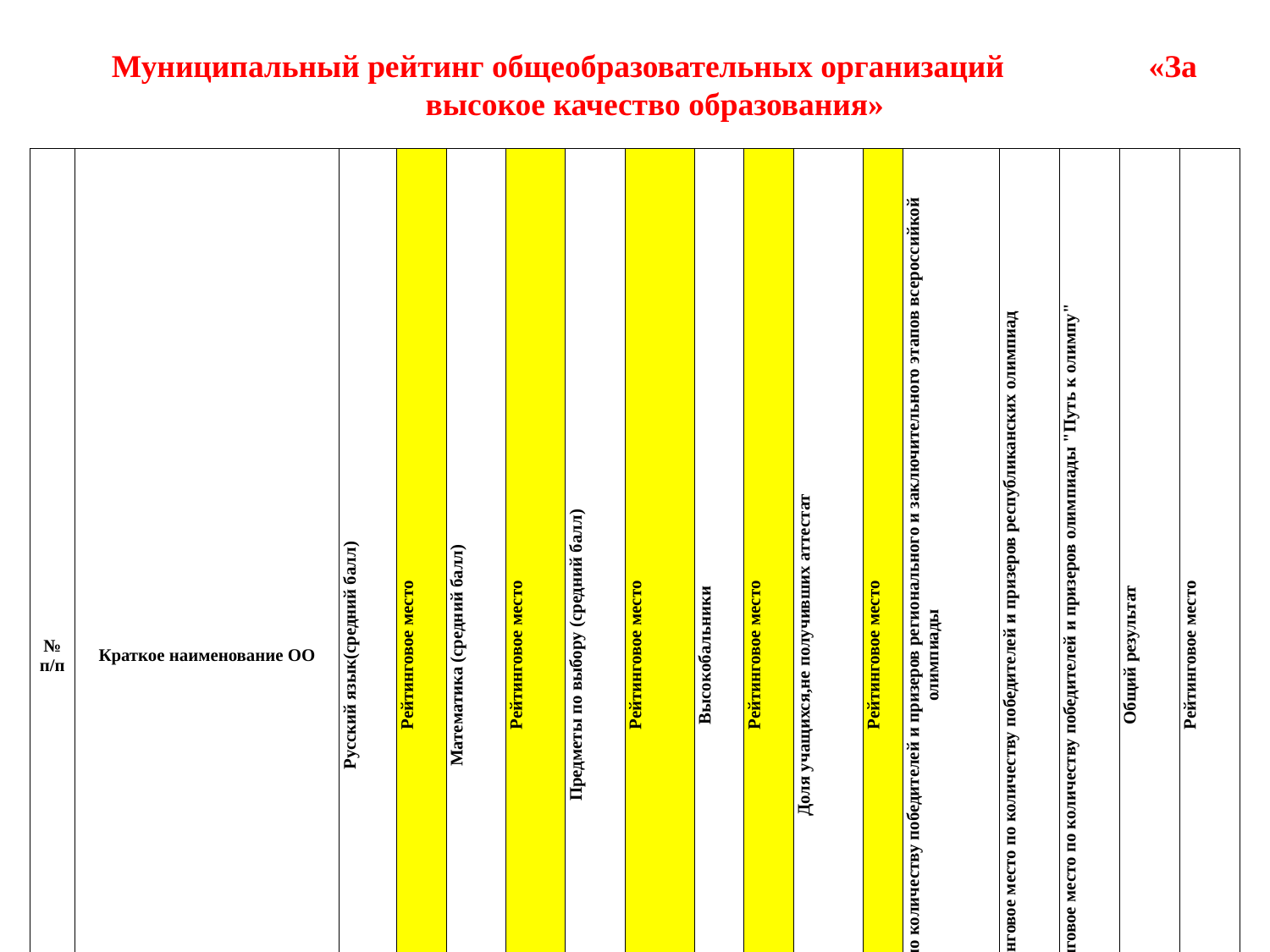

Муниципальный рейтинг общеобразовательных организаций                  «За высокое качество образования»
| № п/п | Краткое наименование ОО | Русский язык(средний балл) | Рейтинговое место | Математика (средний балл) | Рейтинговое место | Предметы по выбору (средний балл) | Рейтинговое место | Высокобальники | Рейтинговое место | Доля учащихся,не получивших аттестат | Рейтинговое место | Рейтинговое место по количеству победителей и призеров регионального и заключительного этапов всероссийкой олимпиады | Рейтинговое место по количеству победителей и призеров республиканских олимпиад | Рейтинговое место по количеству победителей и призеров олимпиады "Путь к олимпу" | Общий результат | Рейтинговое место |
| --- | --- | --- | --- | --- | --- | --- | --- | --- | --- | --- | --- | --- | --- | --- | --- | --- |
| 1 | МБОУ АСОШ №3 им.Г.С.Боровикова | 76,2 | 1 | 57,4 | 2 | 61,11 | 2 | 12% | 1 | 0 | 1 | 1 | 3 | 13 | 24 | 1 |
| 2 | МБОУ Мокрокурналинская СОШ | 74,1 | 3 | 50 | 5 | 61,36 | 1 | 12% | 1 | 0 | 1 | 2 | 3 | 13 | 29 | 2 |
| 3 | МБОУ Ромодановская СОШ | 65,5 | 8 | 70 | 1 | 60,67 | 3 | 9% | 2 | 0 | 1 | 2 | 3 | 13 | 33 | 3 |
| 4 | МБОУ Алексеевская СОШ №1 | 70,9 | 4 | 49,2 | 6 | 54,27 | 5 | 8% | 3 | 0 | 1 | 2 | 3 | 13 | 37 | 4 |
| 5 | МБОУ "Алексеевская СОШ №2" | 65,6 | 7 | 51,7 | 3 | 52,31 | 7 | 2% | 4 | 0 | 1 | 2 | 2 | 13 | 39 | 5 |
| 6 | МБОУ Билярская СОШ | 69,7 | 5 | 47,7 | 7 | 51,64 | 8 | 8% | 3 | 0 | 1 | 2 | 1 | 13 | 40 | 6 |
| 7 | МБОУ Большеполянская СОШ | 74,3 | 2 | 39 | 8 | 44,2 | 10 | 9% | 2 | 0 | 1 | 2 | 3 | 13 | 41 | 7 |
| 8 | МБОУ Среднетиганская СОШ | 61,7 | 9 | 50,7 | 4 | 52,83 | 6 | 0% | 5 | 0 | 1 | 2 | 3 | 13 | 43 | 8 |
| 9 | МБОУ Большетиганская СОШ | 68 | 6 | 34 | 10 | 39,5 | 11 | 0% | 5 | 0 | 1 | 2 | 3 | 13 | 51 | 9 |
| 10 | МБОУ Родниковская СОШ | 59 | 11 |  | 12 | 59 | 4 | 0% | 5 | 0 | 1 | 2 | 3 | 13 | 51 | 10 |
| 11 | МБОУ Куркульская СОШ | 60 | 10 | 37,7 | 9 | 47,8 | 9 | 0% | 5 | 0 | 1 | 2 | 3 | 13 | 52 | 11 |
| 12 | МБОУ Сахаровская СОШ | 58,7 | 12 | 32 | 11 | 35 | 12 | 0% | 5 | 0 | 1 | 2 | 3 | 13 | 59 | 12 |
| 13 | МБОУ Левашовская СОШ |  | 13 |  | 12 |  | 13 | 0% | 5 | 0 | 1 | 2 | 3 | 13 | 62 | 13 |